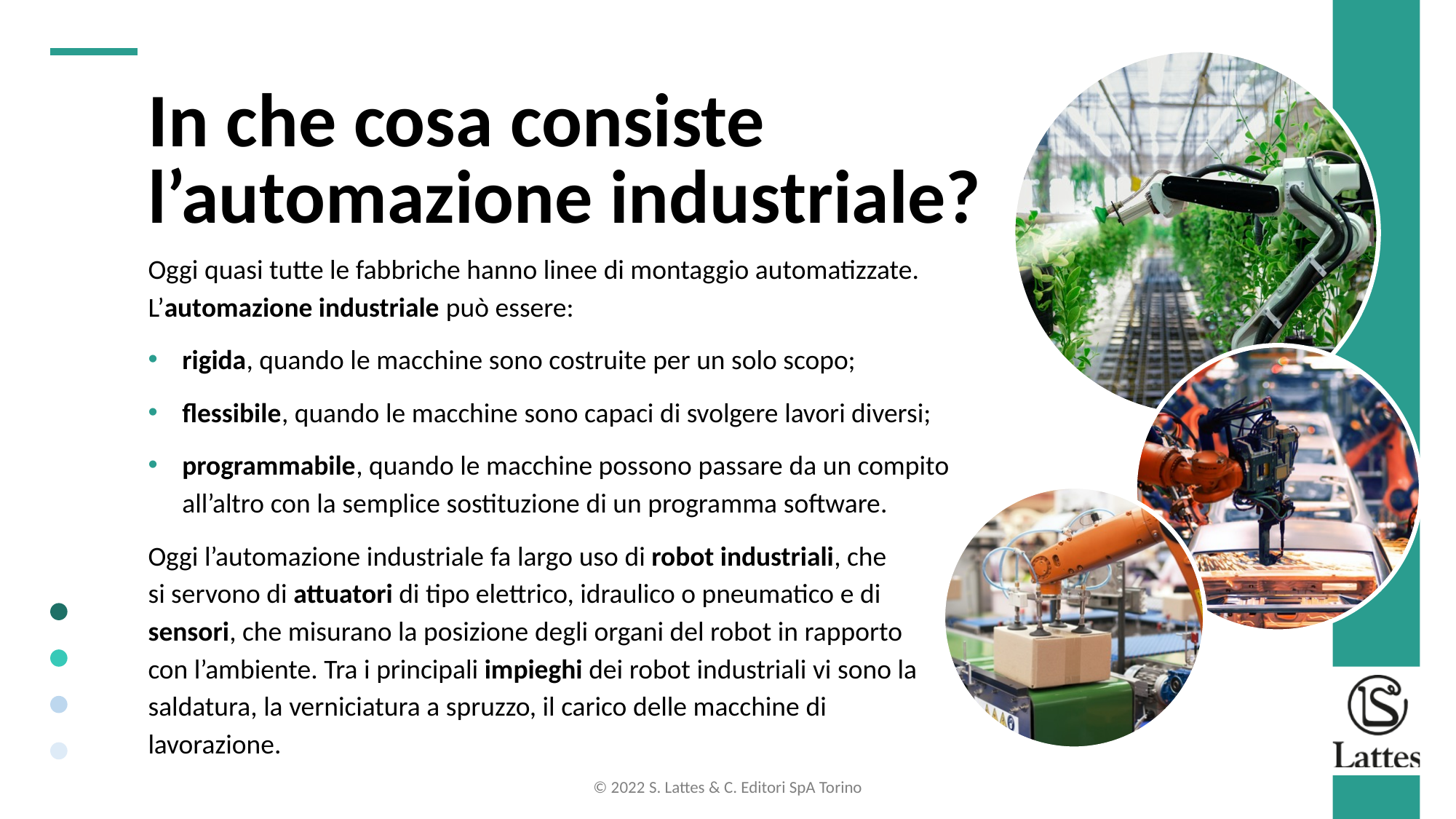

In che cosa consiste
l’automazione industriale?
Oggi quasi tutte le fabbriche hanno linee di montaggio automatizzate. L’automazione industriale può essere:
rigida, quando le macchine sono costruite per un solo scopo;
flessibile, quando le macchine sono capaci di svolgere lavori diversi;
programmabile, quando le macchine possono passare da un compito all’altro con la semplice sostituzione di un programma software.
Oggi l’automazione industriale fa largo uso di robot industriali, che
si servono di attuatori di tipo elettrico, idraulico o pneumatico e di sensori, che misurano la posizione degli organi del robot in rapporto
con l’ambiente. Tra i principali impieghi dei robot industriali vi sono la saldatura, la verniciatura a spruzzo, il carico delle macchine di lavorazione.